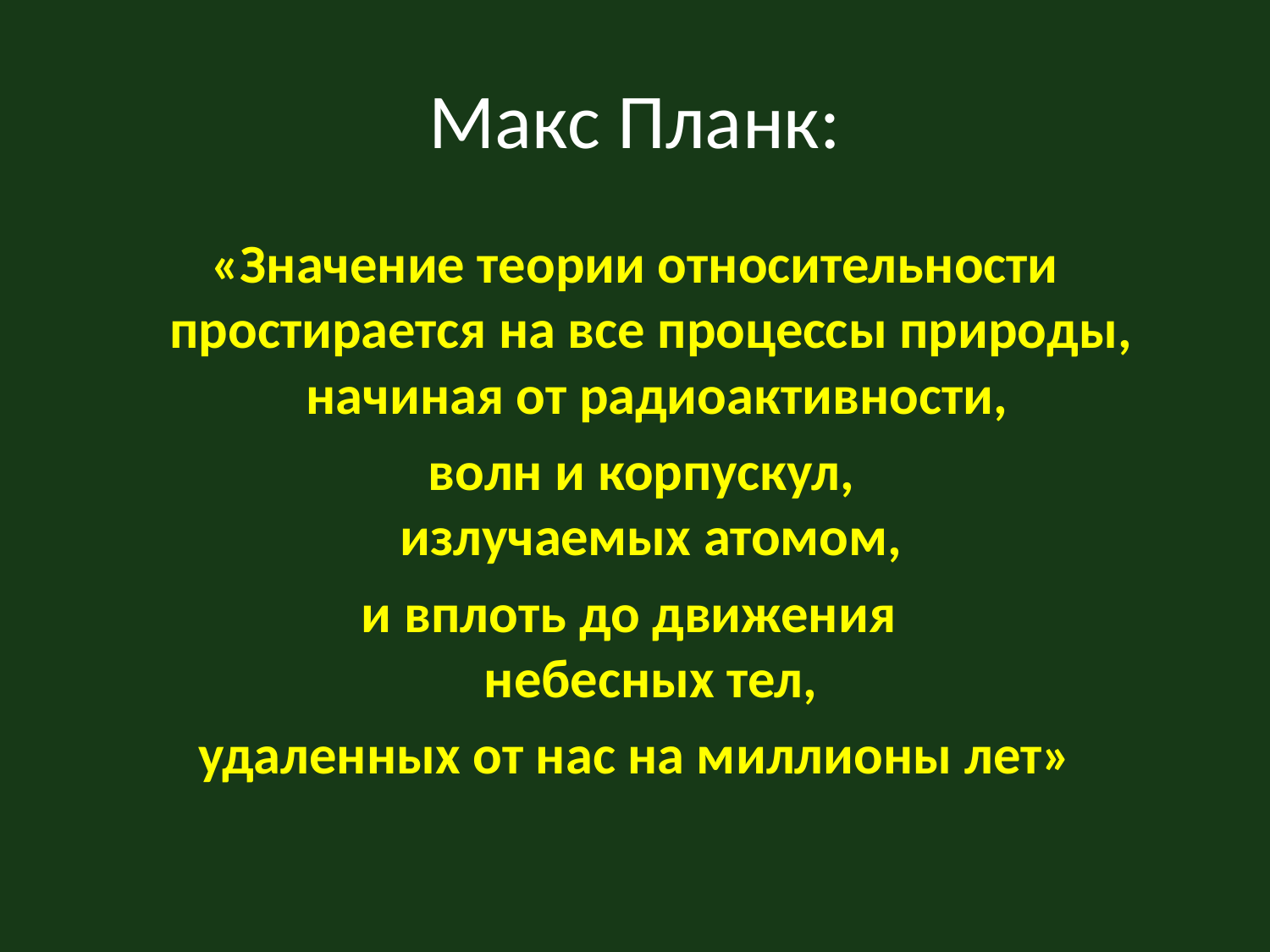

# Макс Планк:
«Значение теории относительности
простирается на все процессы природы, 
начиная от радиоактивности,
 волн и корпускул,
излучаемых атомом,
и вплоть до движения 
небесных тел,
удаленных от нас на миллионы лет»